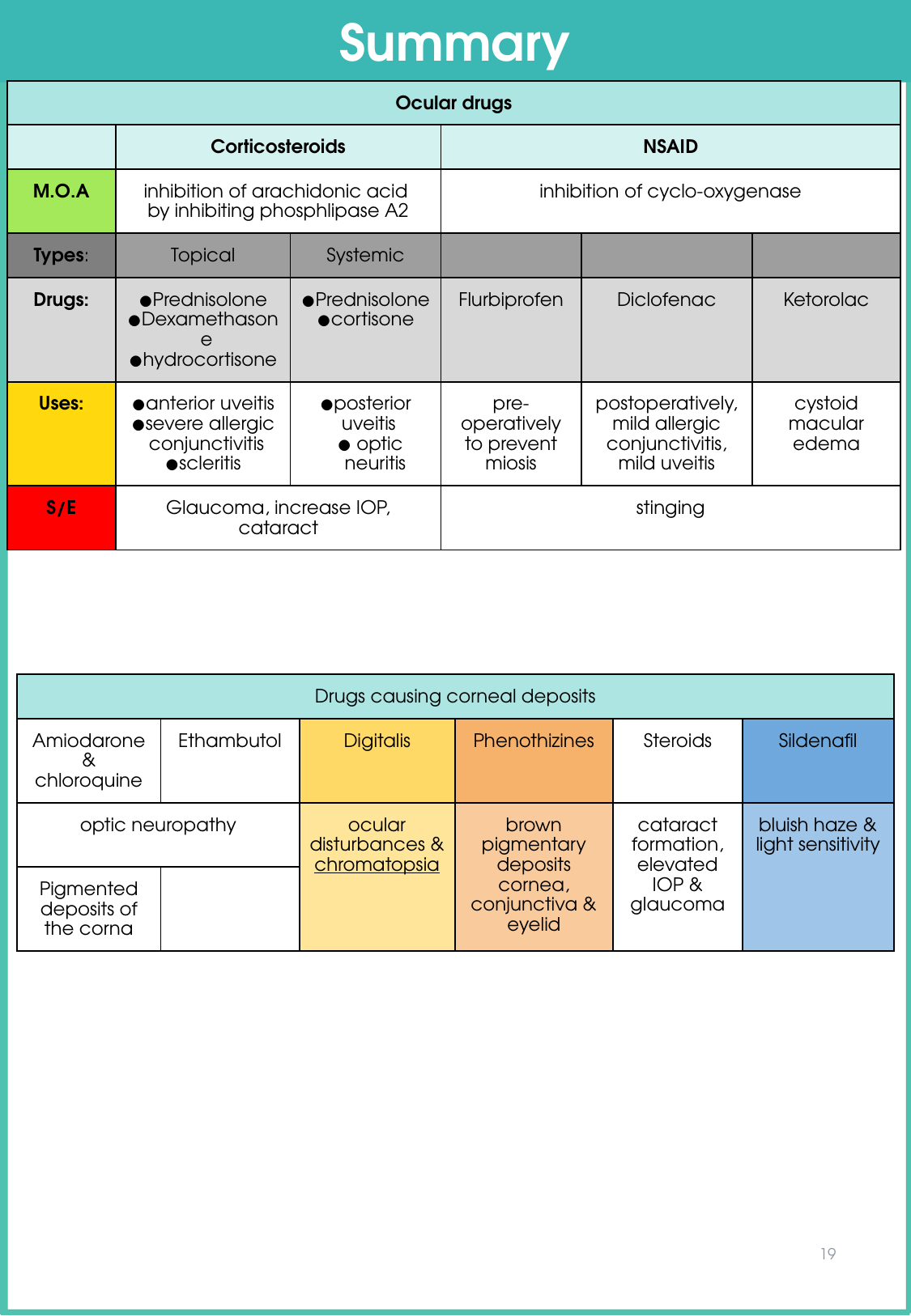

Summary
| Ocular drugs |  |  |  |  |  |
| --- | --- | --- | --- | --- | --- |
|  | Corticosteroids |  | NSAID |  |  |
| M.O.A | inhibition of arachidonic acid by inhibiting phosphlipase A2 |  | inhibition of cyclo-oxygenase |  |  |
| Types: | Topical | Systemic |  |  |  |
| Drugs: | Prednisolone Dexamethasone hydrocortisone | Prednisolone cortisone | Flurbiprofen | Diclofenac | Ketorolac |
| Uses: | anterior uveitis severe allergic conjunctivitis scleritis | posterior uveitis optic neuritis | pre-operatively to prevent miosis | postoperatively, mild allergic conjunctivitis, mild uveitis | cystoid macular edema |
| S/E | Glaucoma, increase IOP, cataract |  | stinging |  |  |
| Drugs causing corneal deposits |  |  |  |  |  |
| --- | --- | --- | --- | --- | --- |
| Amiodarone & chloroquine | Ethambutol | Digitalis | Phenothizines | Steroids | Sildenafil |
| optic neuropathy |  | ocular disturbances & chromatopsia | brown pigmentary deposits cornea, conjunctiva & eyelid | cataract formation, elevated IOP & glaucoma | bluish haze & light sensitivity |
| Pigmented deposits of the corna |  |  |  |  |  |
19